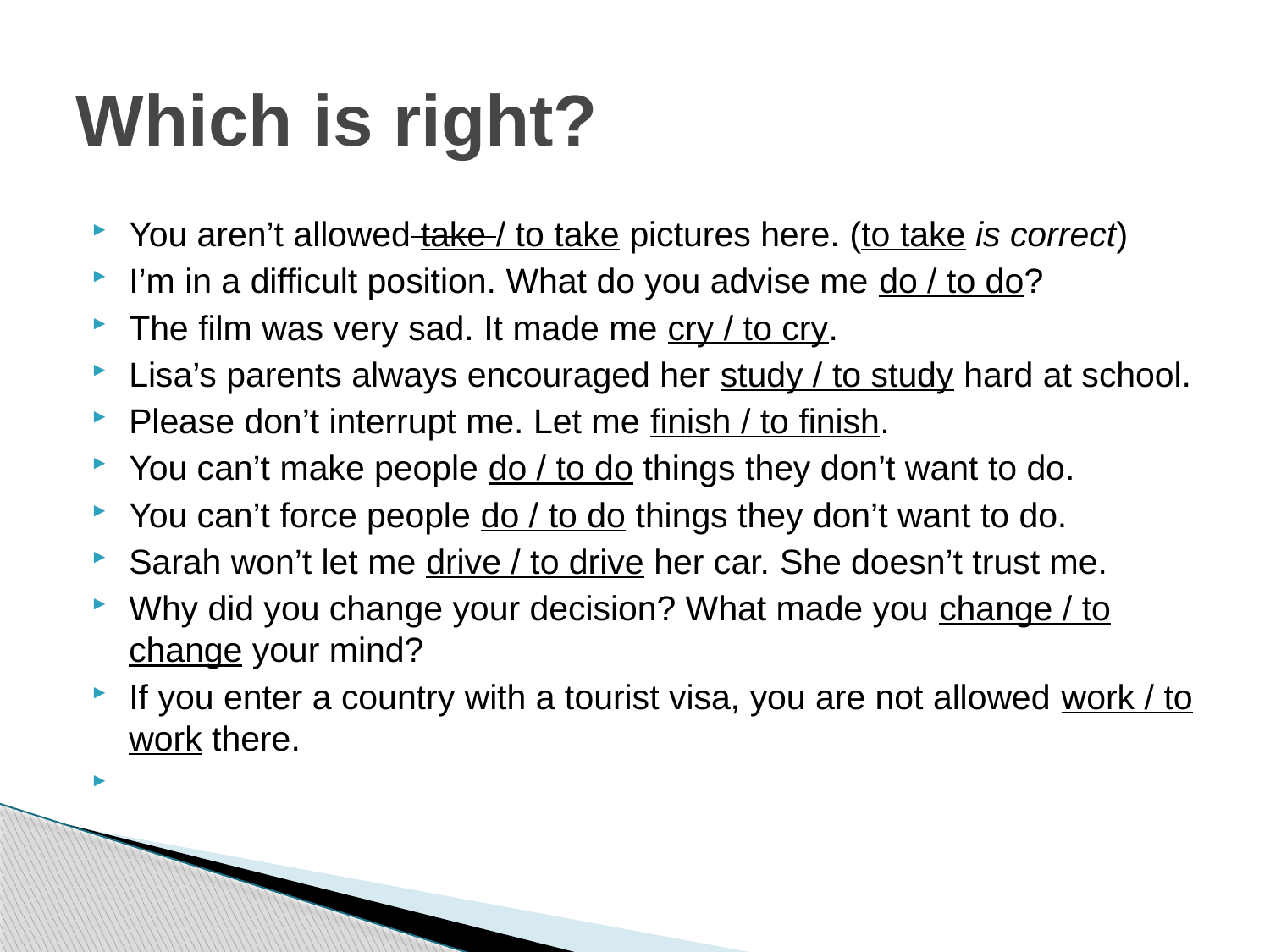

# Which is right?
You aren’t allowed take / to take pictures here. (to take is correct)
I’m in a difficult position. What do you advise me do / to do?
The film was very sad. It made me cry / to cry.
Lisa’s parents always encouraged her study / to study hard at school.
Please don’t interrupt me. Let me finish / to finish.
You can’t make people do / to do things they don’t want to do.
You can’t force people do / to do things they don’t want to do.
Sarah won’t let me drive / to drive her car. She doesn’t trust me.
Why did you change your decision? What made you change / to change your mind?
If you enter a country with a tourist visa, you are not allowed work / to work there.